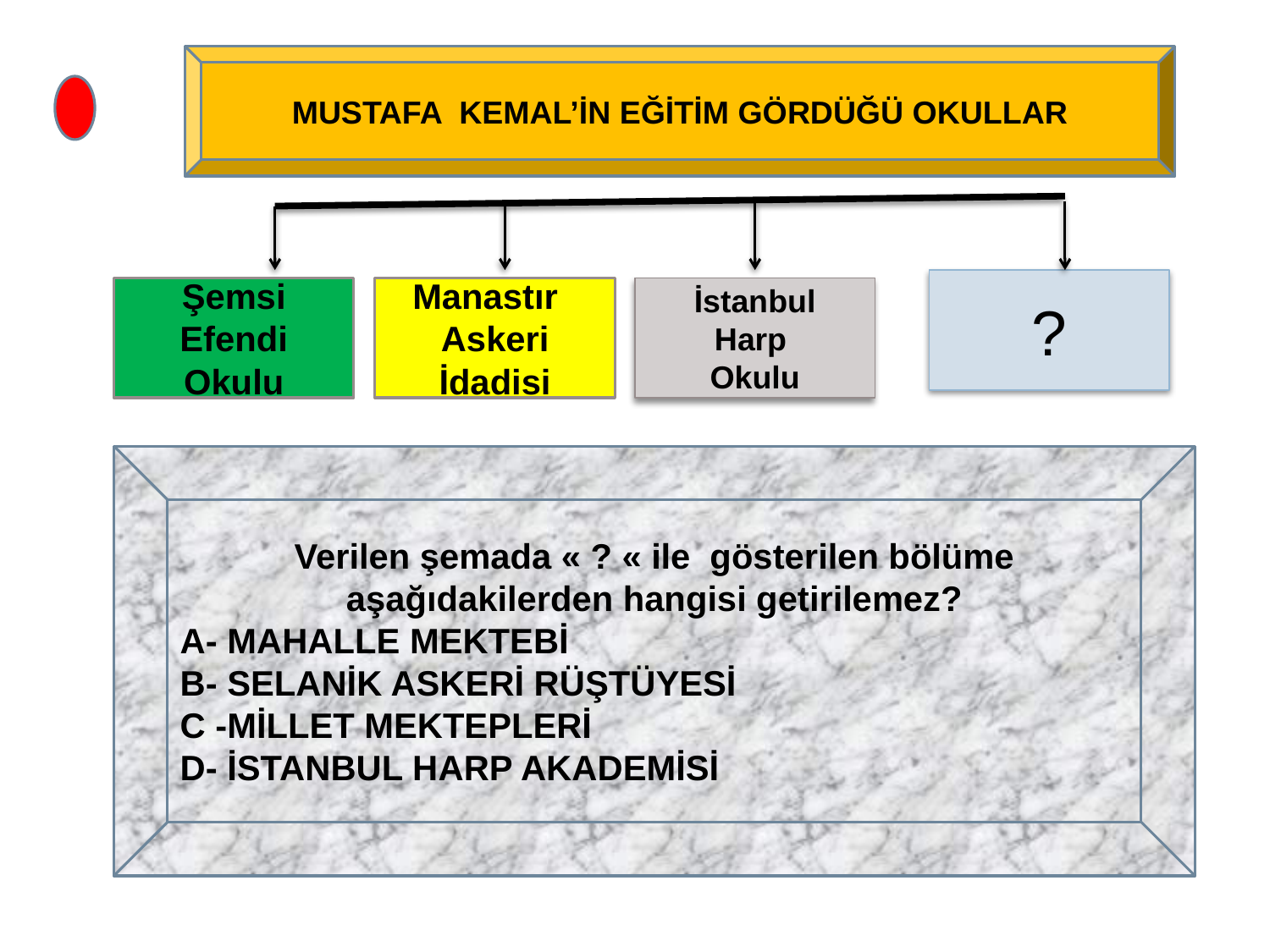

MUSTAFA  KEMAL’İN EĞİTİM GÖRDÜĞÜ OKULLAR

?
Şemsi Efendi
Okulu
Manastır
Askeri İdadisi
İstanbul
Harp
Okulu
Verilen şemada « ? « ile  gösterilen bölüme aşağıdakilerden hangisi getirilemez?
A- MAHALLE MEKTEBİ
B- SELANİK ASKERİ RÜŞTÜYESİ
C -MİLLET MEKTEPLERİ
D- İSTANBUL HARP AKADEMİSİ